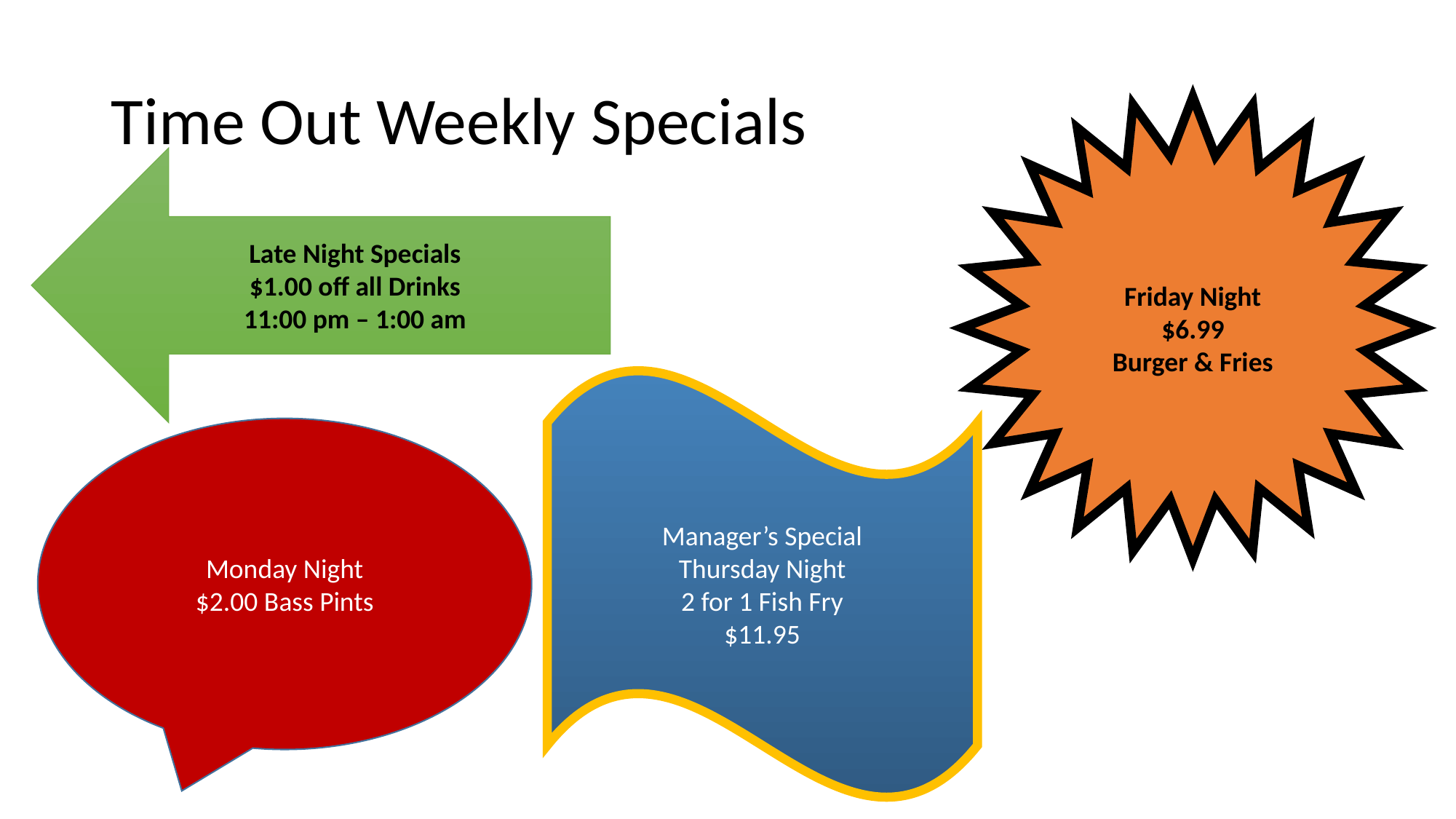

# Time Out Weekly Specials
Friday Night
$6.99
Burger & Fries
Late Night Specials
$1.00 off all Drinks
11:00 pm – 1:00 am
Manager’s Special
Thursday Night
2 for 1 Fish Fry
$11.95
Monday Night
$2.00 Bass Pints